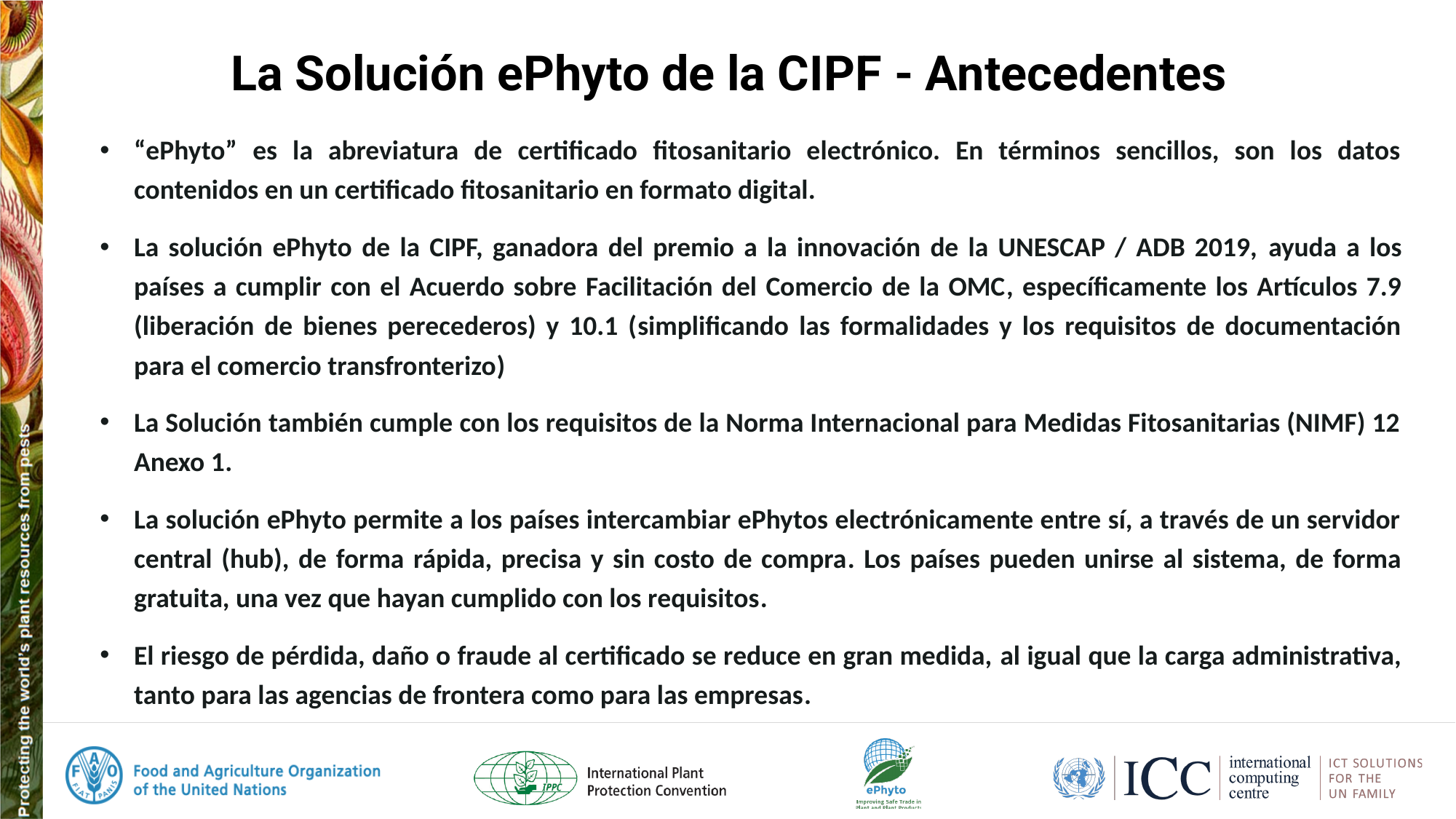

# La Solución ePhyto de la CIPF - Antecedentes
“ePhyto” es la abreviatura de certificado fitosanitario electrónico. En términos sencillos, son los datos contenidos en un certificado fitosanitario en formato digital.
La solución ePhyto de la CIPF, ganadora del premio a la innovación de la UNESCAP / ADB 2019, ayuda a los países a cumplir con el Acuerdo sobre Facilitación del Comercio de la OMC, específicamente los Artículos 7.9 (liberación de bienes perecederos) y 10.1 (simplificando las formalidades y los requisitos de documentación para el comercio transfronterizo)
La Solución también cumple con los requisitos de la Norma Internacional para Medidas Fitosanitarias (NIMF) 12 Anexo 1.
La solución ePhyto permite a los países intercambiar ePhytos electrónicamente entre sí, a través de un servidor central (hub), de forma rápida, precisa y sin costo de compra. Los países pueden unirse al sistema, de forma gratuita, una vez que hayan cumplido con los requisitos.
El riesgo de pérdida, daño o fraude al certificado se reduce en gran medida, al igual que la carga administrativa, tanto para las agencias de frontera como para las empresas.